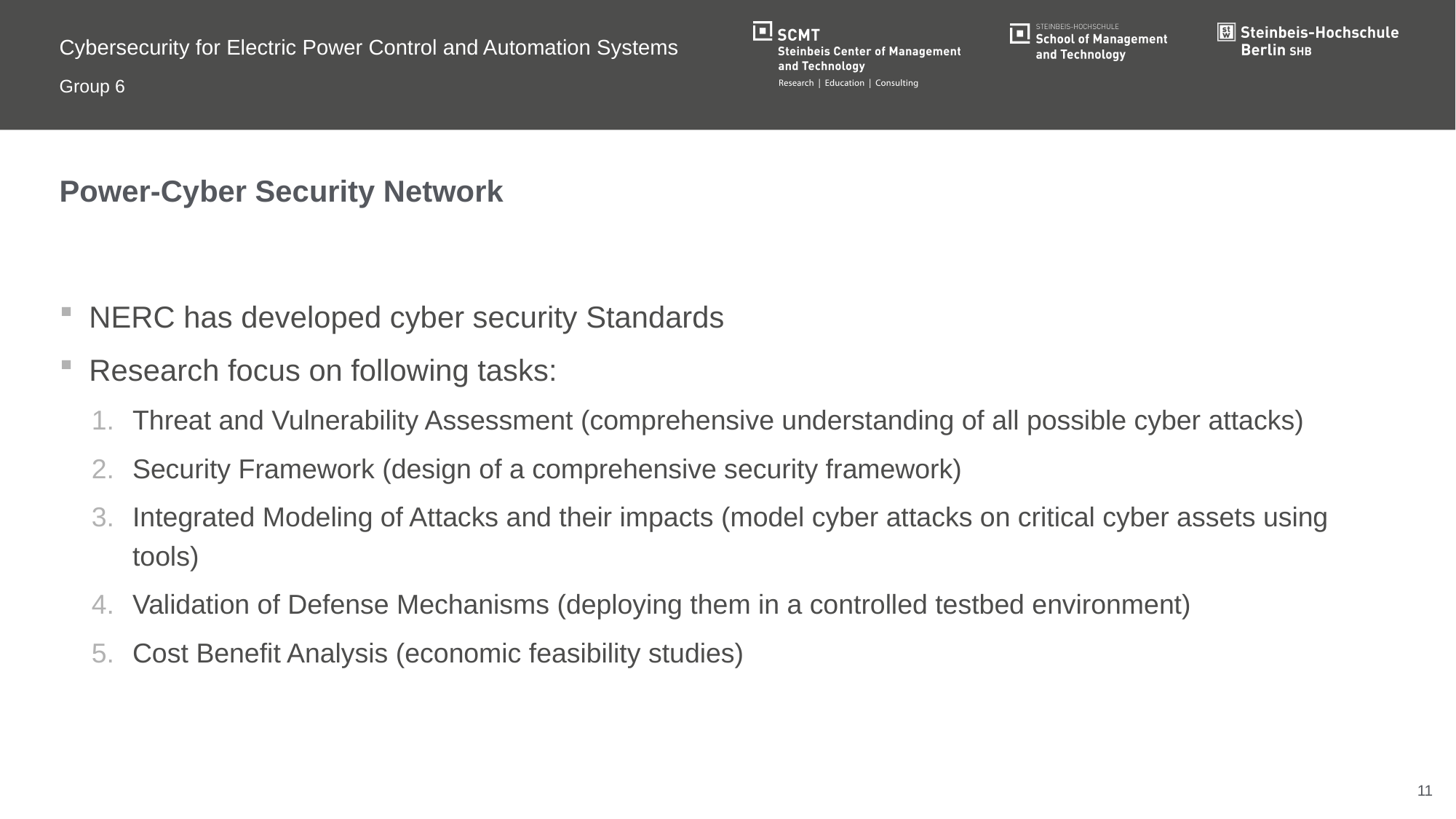

Cybersecurity for Electric Power Control and Automation Systems

Group 6
Power-Cyber Security Network
NERC has developed cyber security Standards
Research focus on following tasks:
Threat and Vulnerability Assessment (comprehensive understanding of all possible cyber attacks)
Security Framework (design of a comprehensive security framework)
Integrated Modeling of Attacks and their impacts (model cyber attacks on critical cyber assets using tools)
Validation of Defense Mechanisms (deploying them in a controlled testbed environment)
Cost Benefit Analysis (economic feasibility studies)